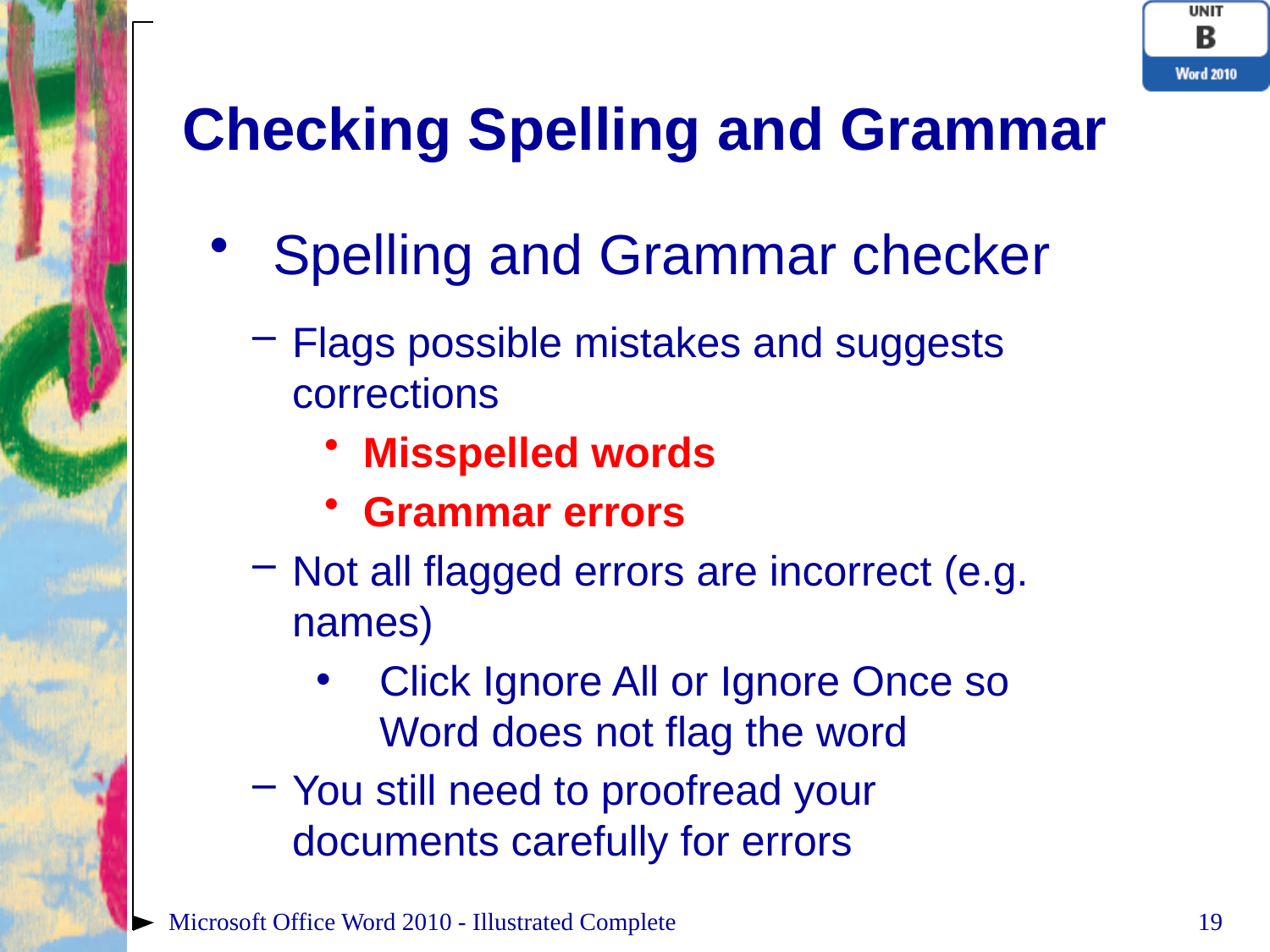

# Checking Spelling and Grammar
Spelling and Grammar checker
Flags possible mistakes and suggests corrections
Misspelled words
Grammar errors
Not all flagged errors are incorrect (e.g. names)
Click Ignore All or Ignore Once so Word does not flag the word
You still need to proofread your documents carefully for errors
Microsoft Office Word 2010 - Illustrated Complete
19